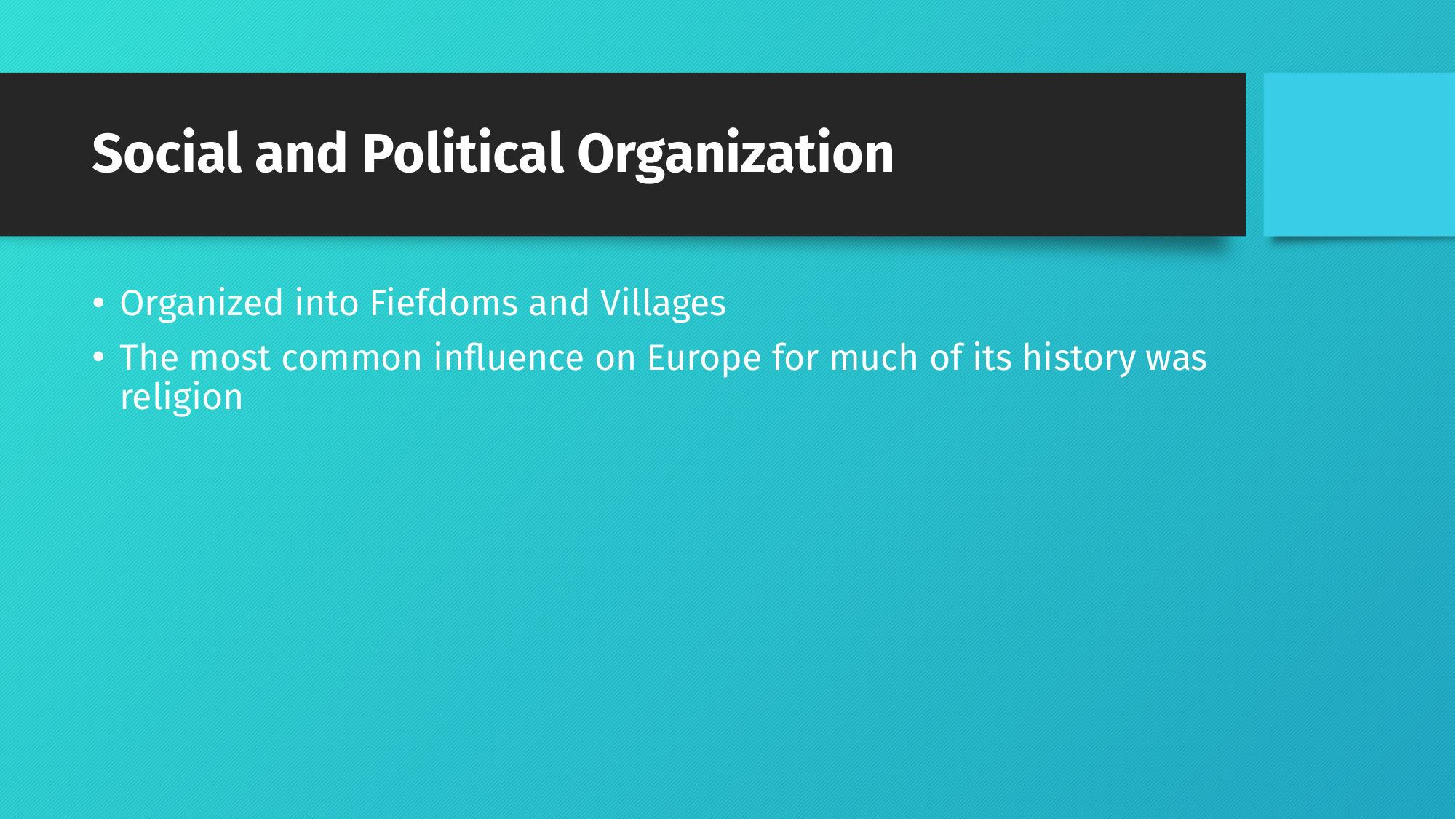

# Social and Political Organization
Organized into Fiefdoms and Villages
The most common influence on Europe for much of its history was religion